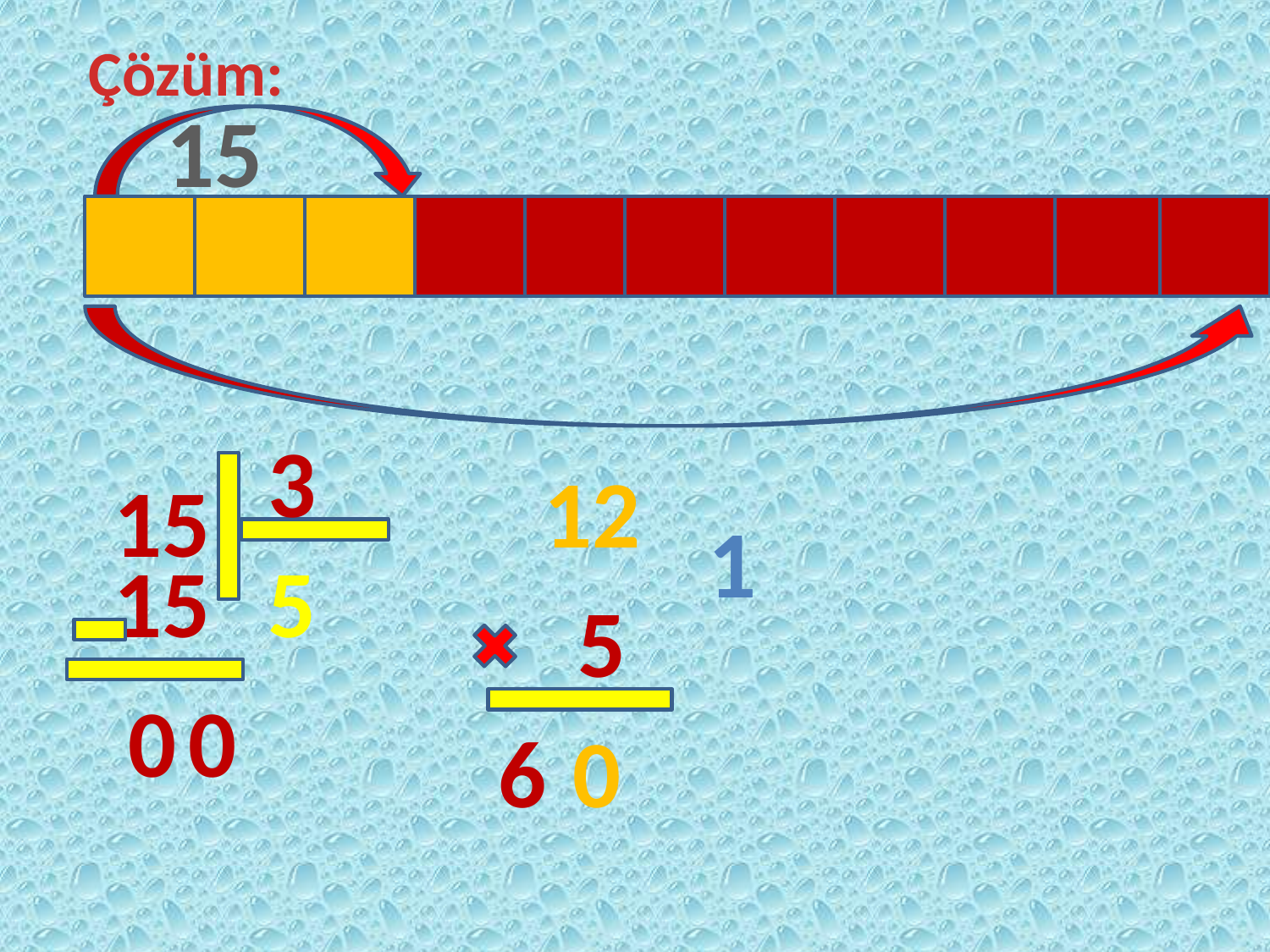

Çözüm:
15

3
12
15

1
15
5
5

0
0
6
0